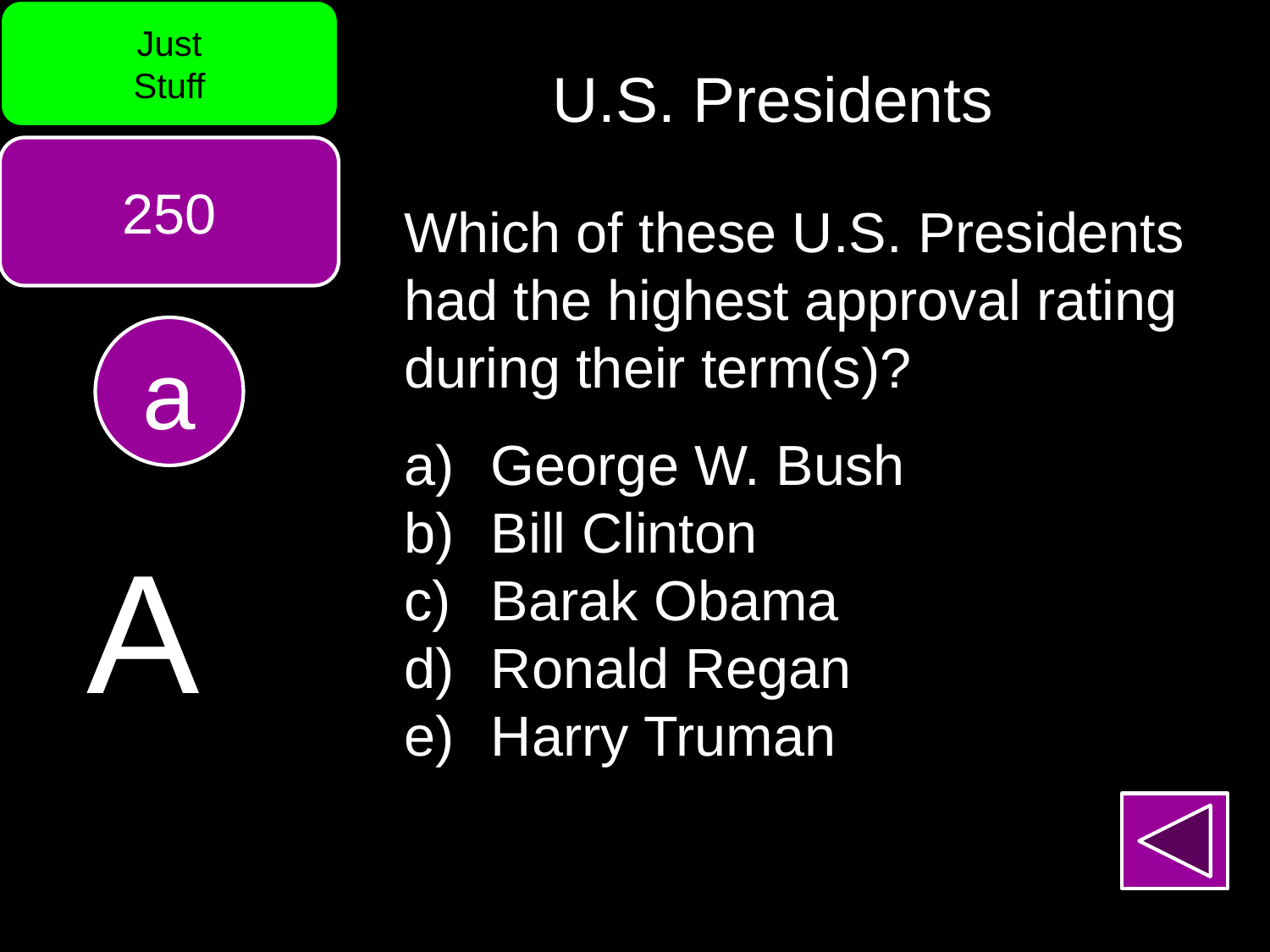

Just
Stuff
U.S. Presidents
250
Which of these U.S. Presidents had the highest approval rating during their term(s)?

 George W. Bush
 Bill Clinton
 Barak Obama
 Ronald Regan
 Harry Truman
a
A